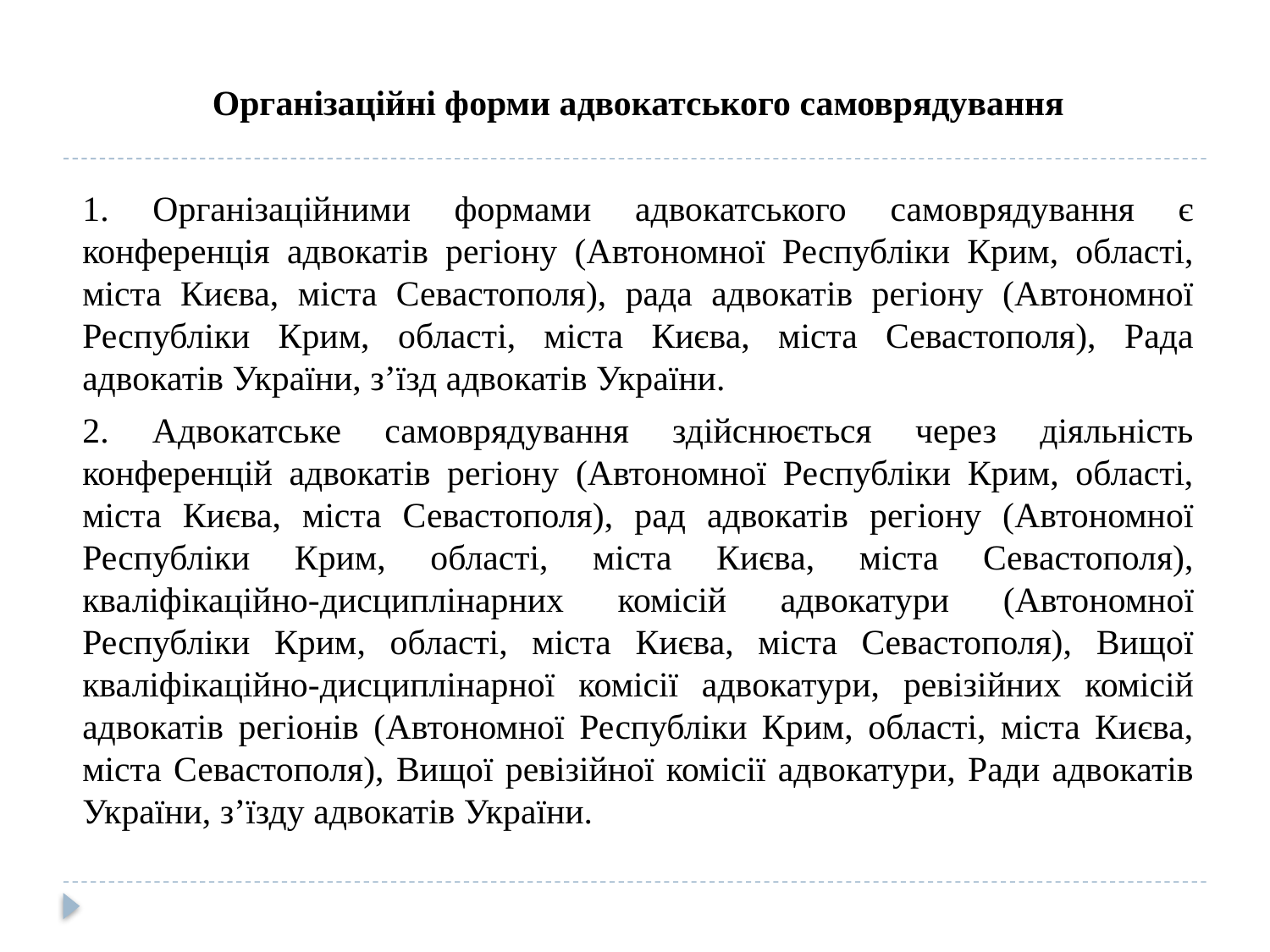

Організаційні форми адвокатського самоврядування

1. Організаційними формами адвокатського самоврядування є конференція адвокатів регіону (Автономної Республіки Крим, області, міста Києва, міста Севастополя), рада адвокатів регіону (Автономної Республіки Крим, області, міста Києва, міста Севастополя), Рада адвокатів України, з’їзд адвокатів України.
2. Адвокатське самоврядування здійснюється через діяльність конференцій адвокатів регіону (Автономної Республіки Крим, області, міста Києва, міста Севастополя), рад адвокатів регіону (Автономної Республіки Крим, області, міста Києва, міста Севастополя), кваліфікаційно-дисциплінарних комісій адвокатури (Автономної Республіки Крим, області, міста Києва, міста Севастополя), Вищої кваліфікаційно-дисциплінарної комісії адвокатури, ревізійних комісій адвокатів регіонів (Автономної Республіки Крим, області, міста Києва, міста Севастополя), Вищої ревізійної комісії адвокатури, Ради адвокатів України, з’їзду адвокатів України.